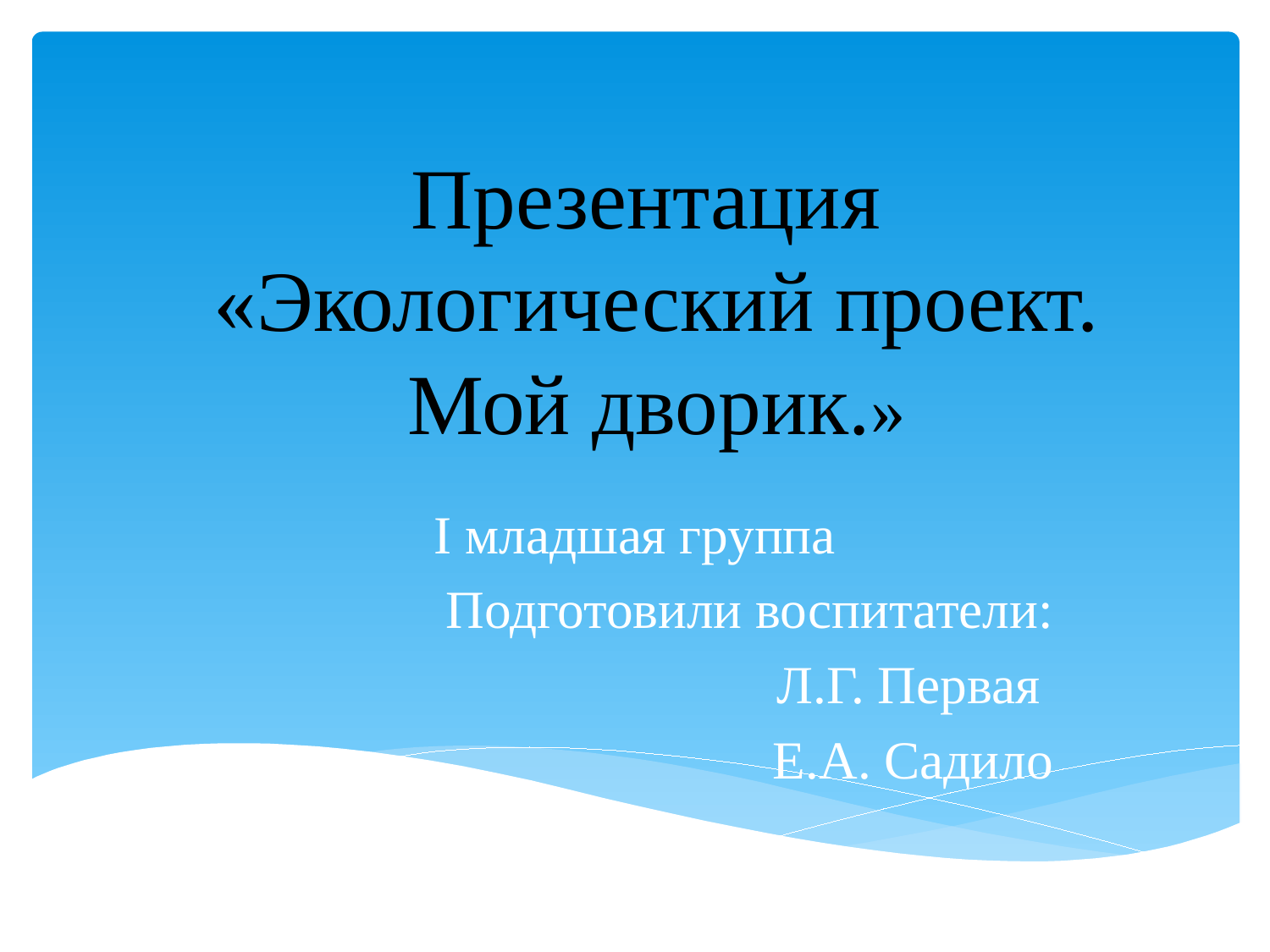

# Презентация «Экологический проект. Мой дворик.»
I младшая группа
Подготовили воспитатели:
Л.Г. Первая
 Е.А. Садило